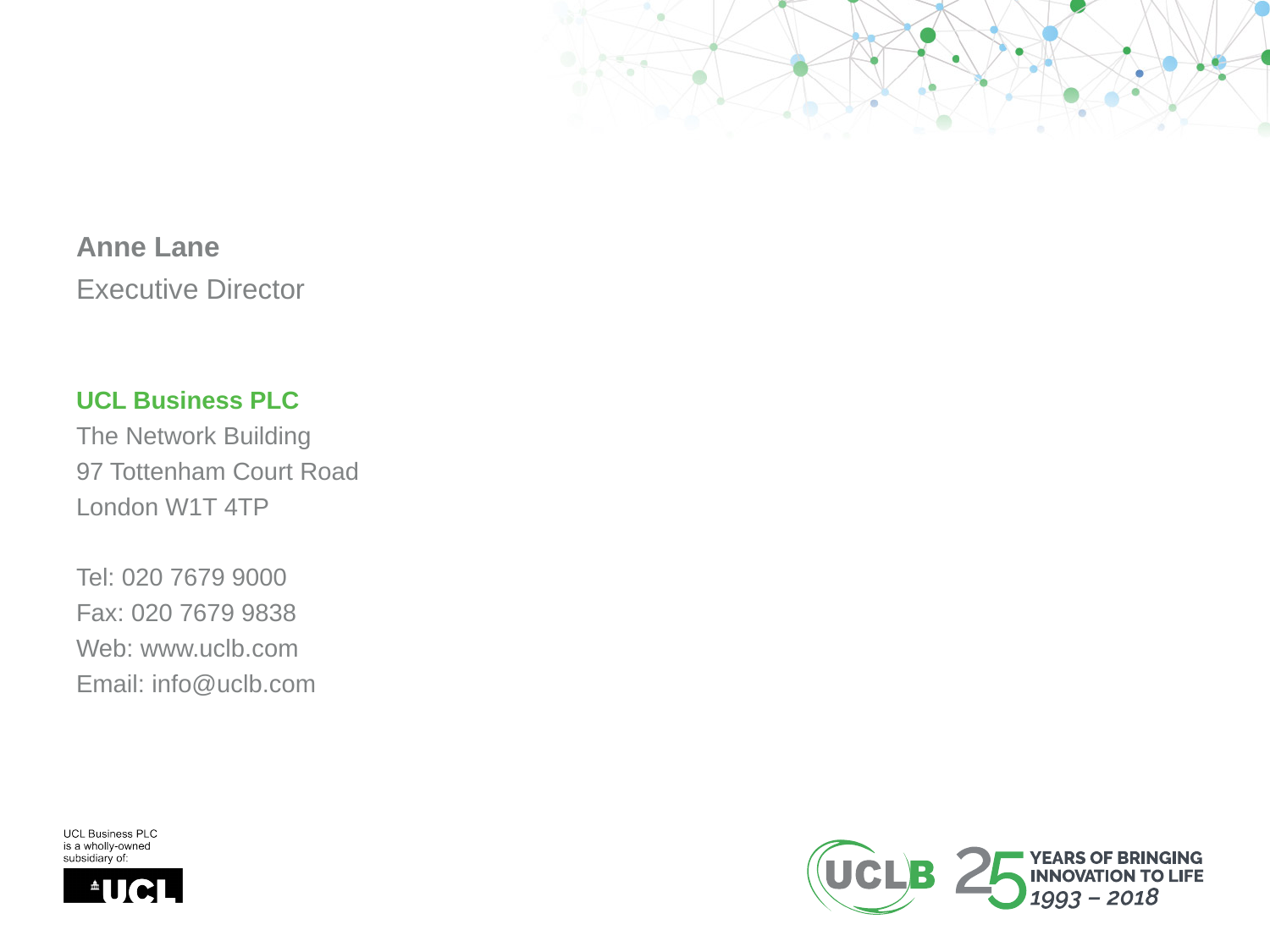

Anne Lane
Executive Director

UCL Business PLC
The Network Building
97 Tottenham Court Road
London W1T 4TP

Tel: 020 7679 9000
Fax: 020 7679 9838
Web: www.uclb.com
Email: info@uclb.com